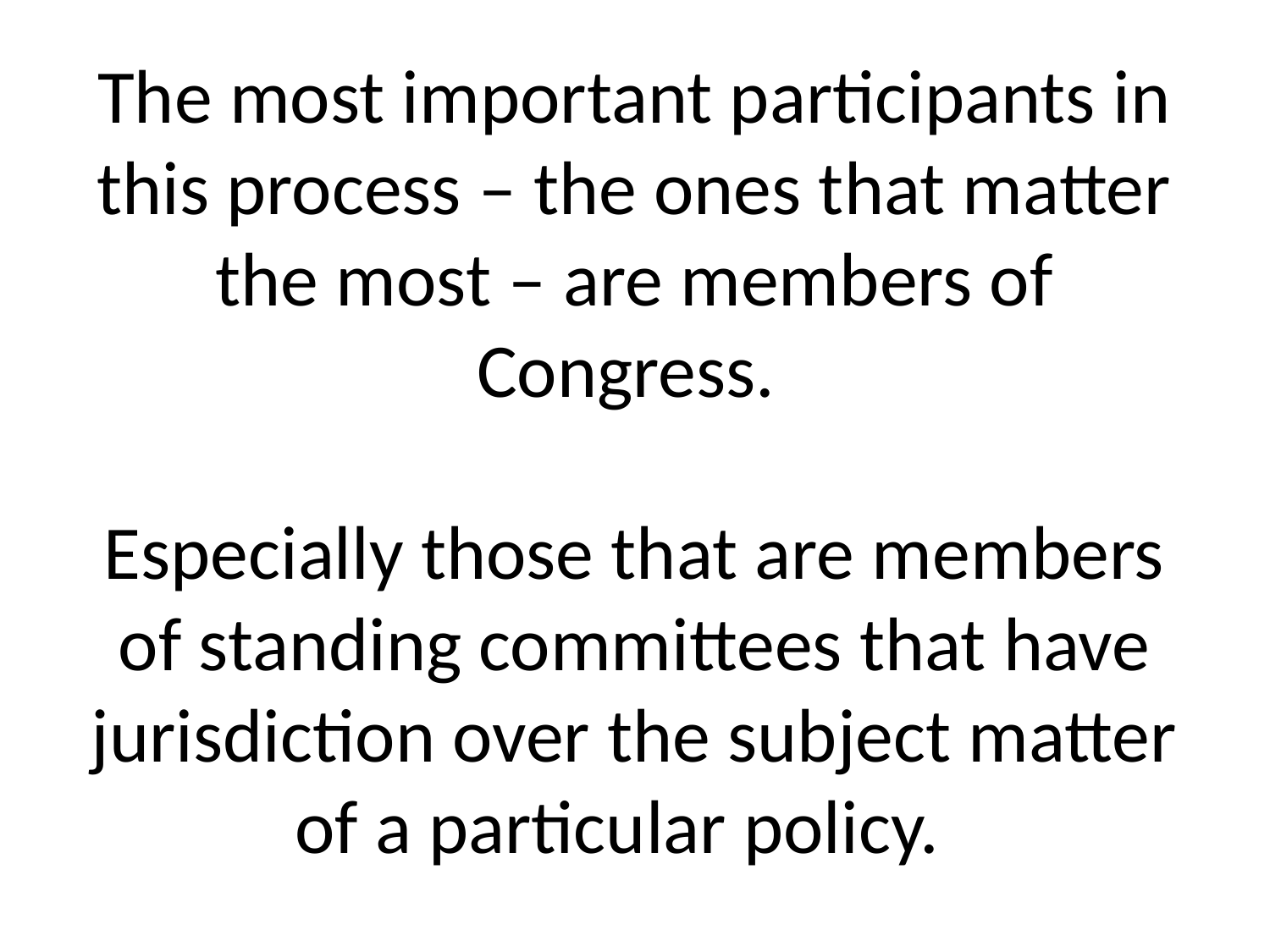

# The most important participants in this process – the ones that matter the most – are members of Congress. Especially those that are members of standing committees that have jurisdiction over the subject matter of a particular policy.